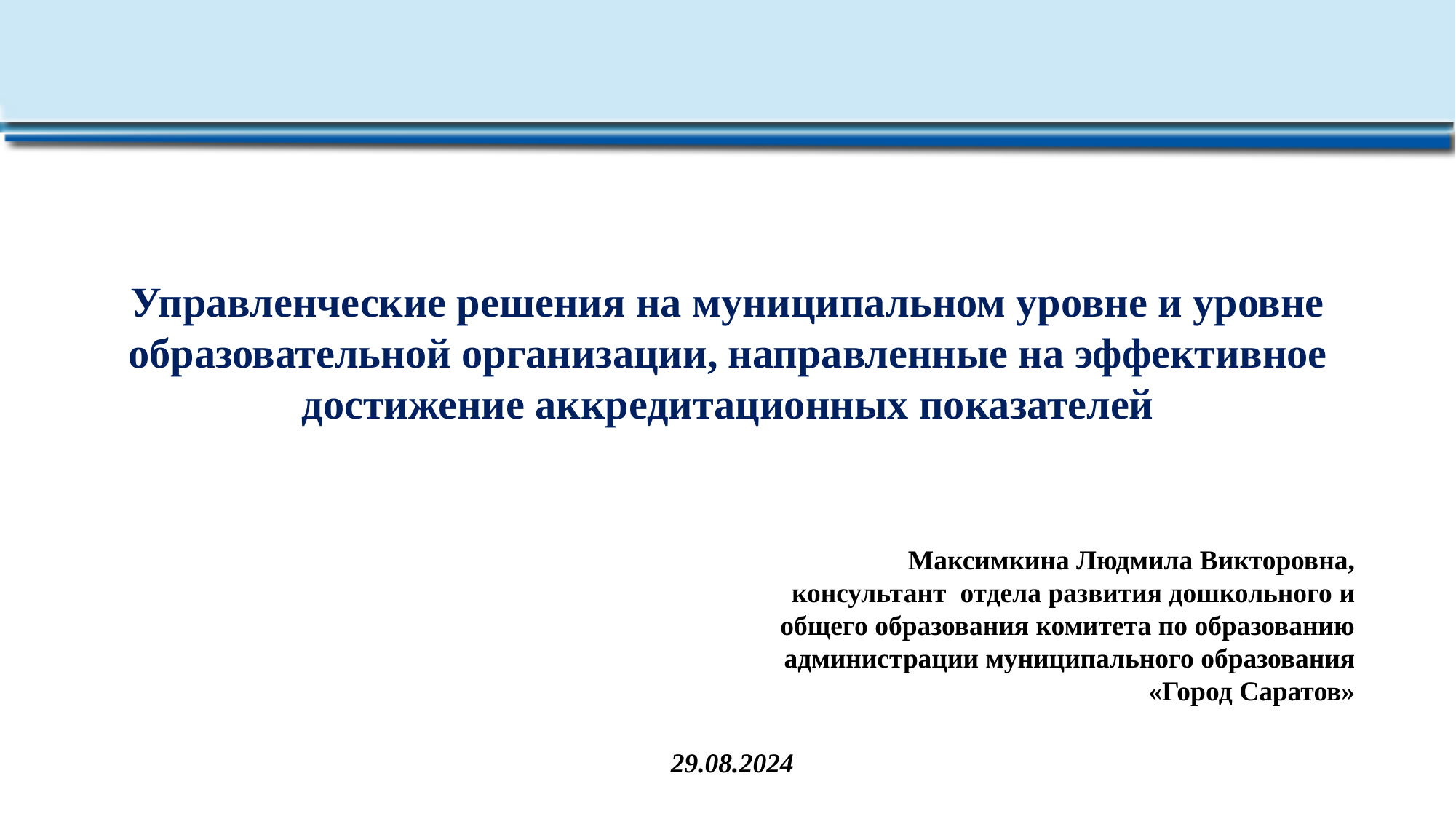

# Управленческие решения на муниципальном уровне и уровне образовательной организации, направленные на эффективное достижение аккредитационных показателей
Максимкина Людмила Викторовна,
консультант  отдела развития дошкольного и общего образования комитета по образованию администрации муниципального образования «Город Саратов»
29.08.2024